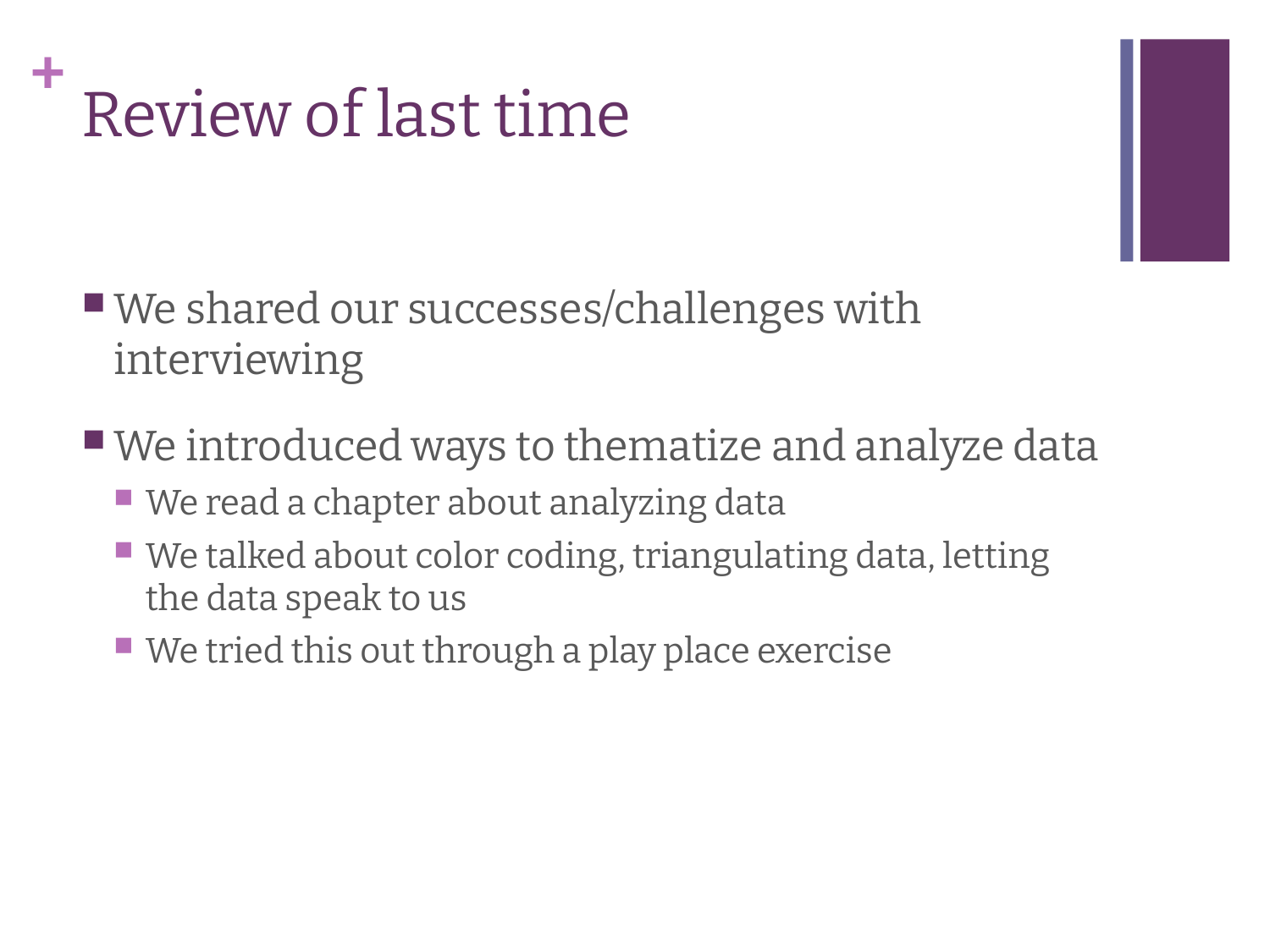

# Review of last time
We shared our successes/challenges with interviewing
We introduced ways to thematize and analyze data
We read a chapter about analyzing data
We talked about color coding, triangulating data, letting the data speak to us
We tried this out through a play place exercise